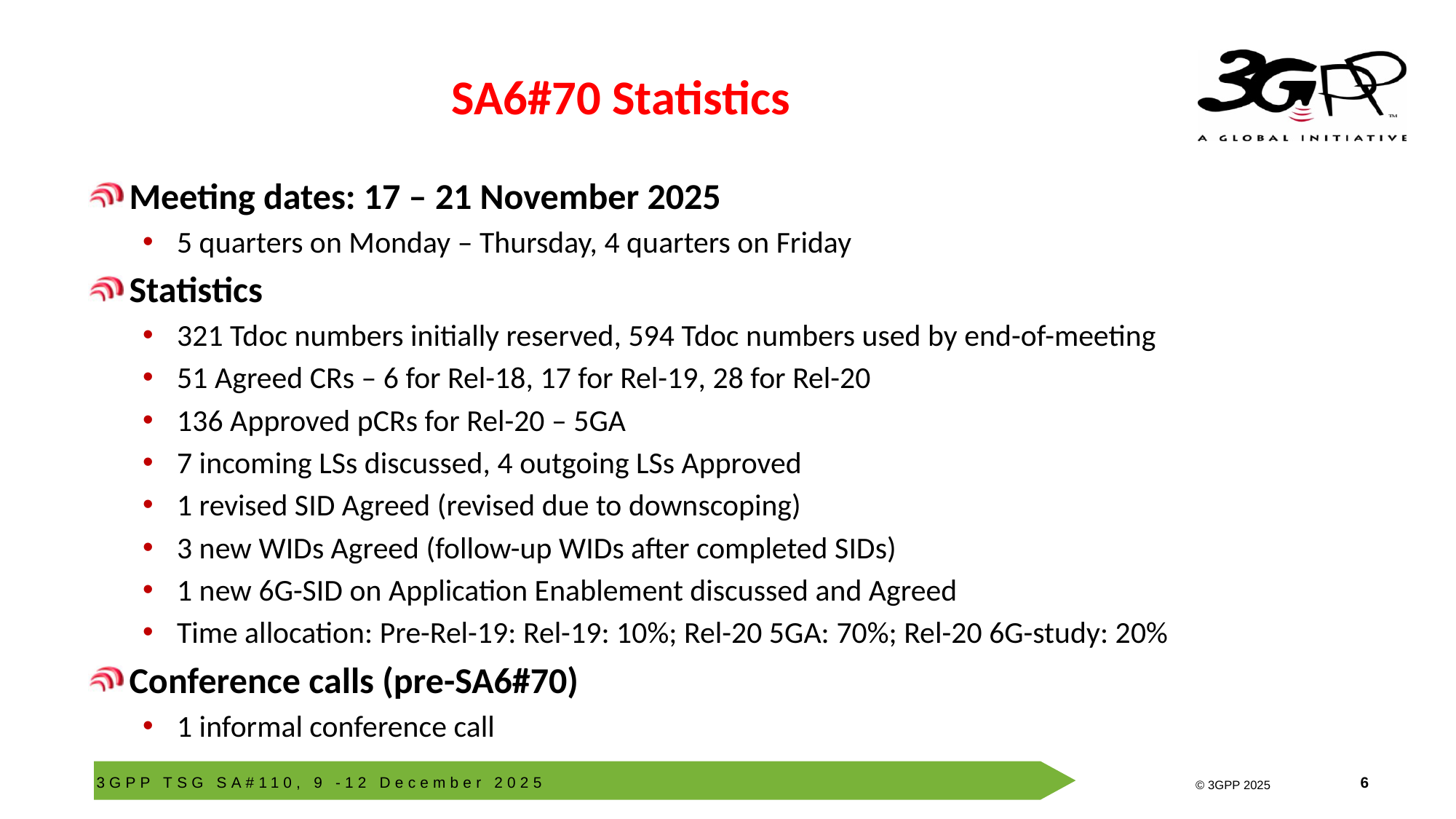

# SA6#70 Statistics
Meeting dates: 17 – 21 November 2025
5 quarters on Monday – Thursday, 4 quarters on Friday
Statistics
321 Tdoc numbers initially reserved, 594 Tdoc numbers used by end-of-meeting
51 Agreed CRs – 6 for Rel-18, 17 for Rel-19, 28 for Rel-20
136 Approved pCRs for Rel-20 – 5GA
7 incoming LSs discussed, 4 outgoing LSs Approved
1 revised SID Agreed (revised due to downscoping)
3 new WIDs Agreed (follow-up WIDs after completed SIDs)
1 new 6G-SID on Application Enablement discussed and Agreed
Time allocation: Pre-Rel-19: Rel-19: 10%; Rel-20 5GA: 70%; Rel-20 6G-study: 20%
Conference calls (pre-SA6#70)
1 informal conference call